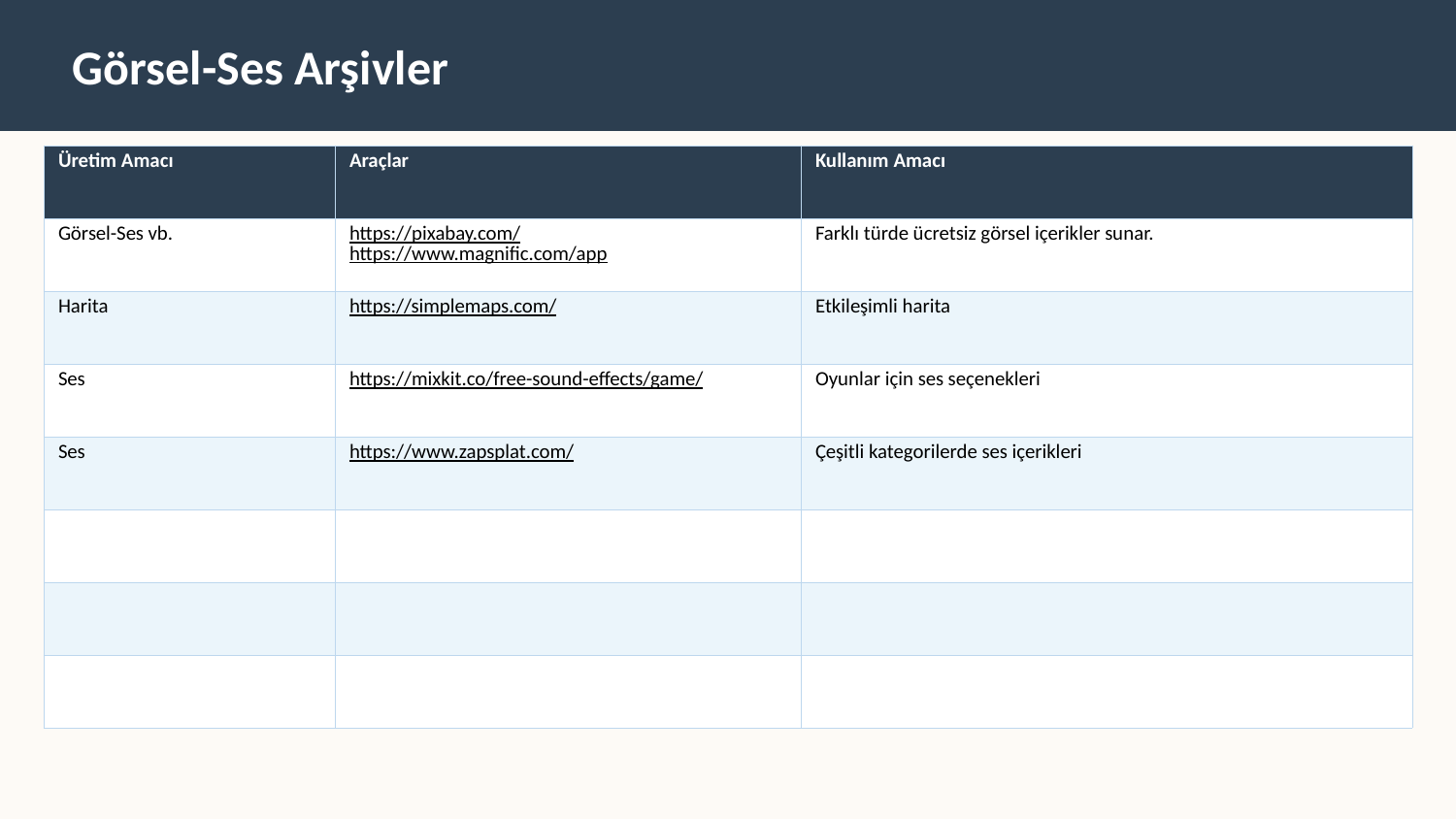

Görsel-Ses Arşivler
| Üretim Amacı | Araçlar | Kullanım Amacı |
| --- | --- | --- |
| Görsel-Ses vb. | https://pixabay.com/ https://www.magnific.com/app | Farklı türde ücretsiz görsel içerikler sunar. |
| Harita | https://simplemaps.com/ | Etkileşimli harita |
| Ses | https://mixkit.co/free-sound-effects/game/ | Oyunlar için ses seçenekleri |
| Ses | https://www.zapsplat.com/ | Çeşitli kategorilerde ses içerikleri |
|  |  |  |
|  |  |  |
|  |  |  |